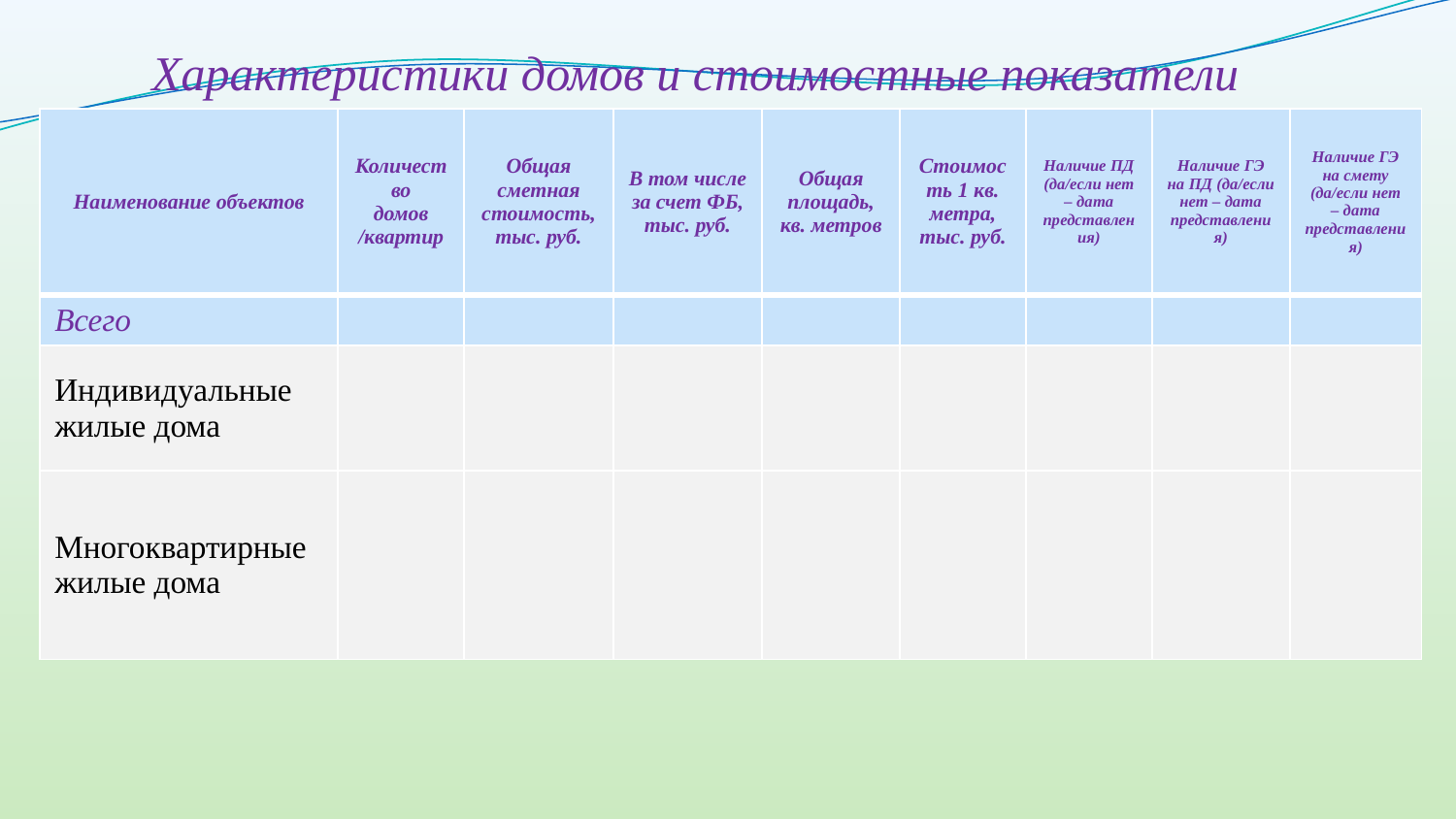

Характеристики домов и стоимостные показатели

| Наименование объектов | Количество домов /квартир | Общая сметная стоимость, тыс. руб. | В том числе за счет ФБ, тыс. руб. | Общая площадь, кв. метров | Стоимость 1 кв. метра, тыс. руб. | Наличие ПД (да/если нет – дата представления) | Наличие ГЭ на ПД (да/если нет – дата представления) | Наличие ГЭ на смету (да/если нет – дата представления) |
| --- | --- | --- | --- | --- | --- | --- | --- | --- |
| Всего |  |  |  |  |  |  |  |  |
| Индивидуальные жилые дома |  |  |  |  |  |  |  |  |
| Многоквартирные жилые дома |  |  |  |  |  |  |  |  |